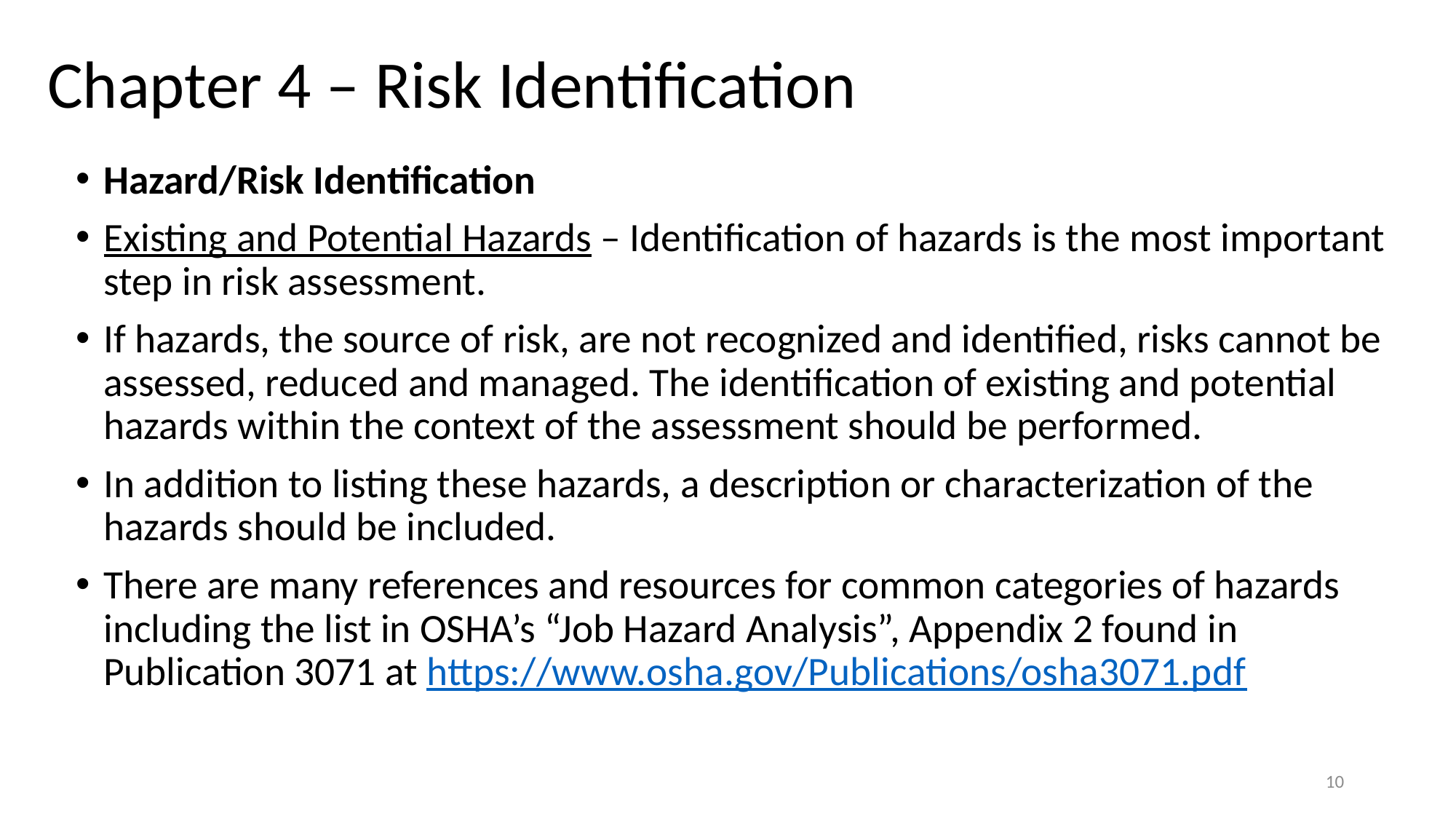

# Chapter 4 – Risk Identification
Hazard/Risk Identification
Existing and Potential Hazards – Identification of hazards is the most important step in risk assessment.
If hazards, the source of risk, are not recognized and identified, risks cannot be assessed, reduced and managed. The identification of existing and potential hazards within the context of the assessment should be performed.
In addition to listing these hazards, a description or characterization of the hazards should be included.
There are many references and resources for common categories of hazards including the list in OSHA’s “Job Hazard Analysis”, Appendix 2 found in Publication 3071 at https://www.osha.gov/Publications/osha3071.pdf

10